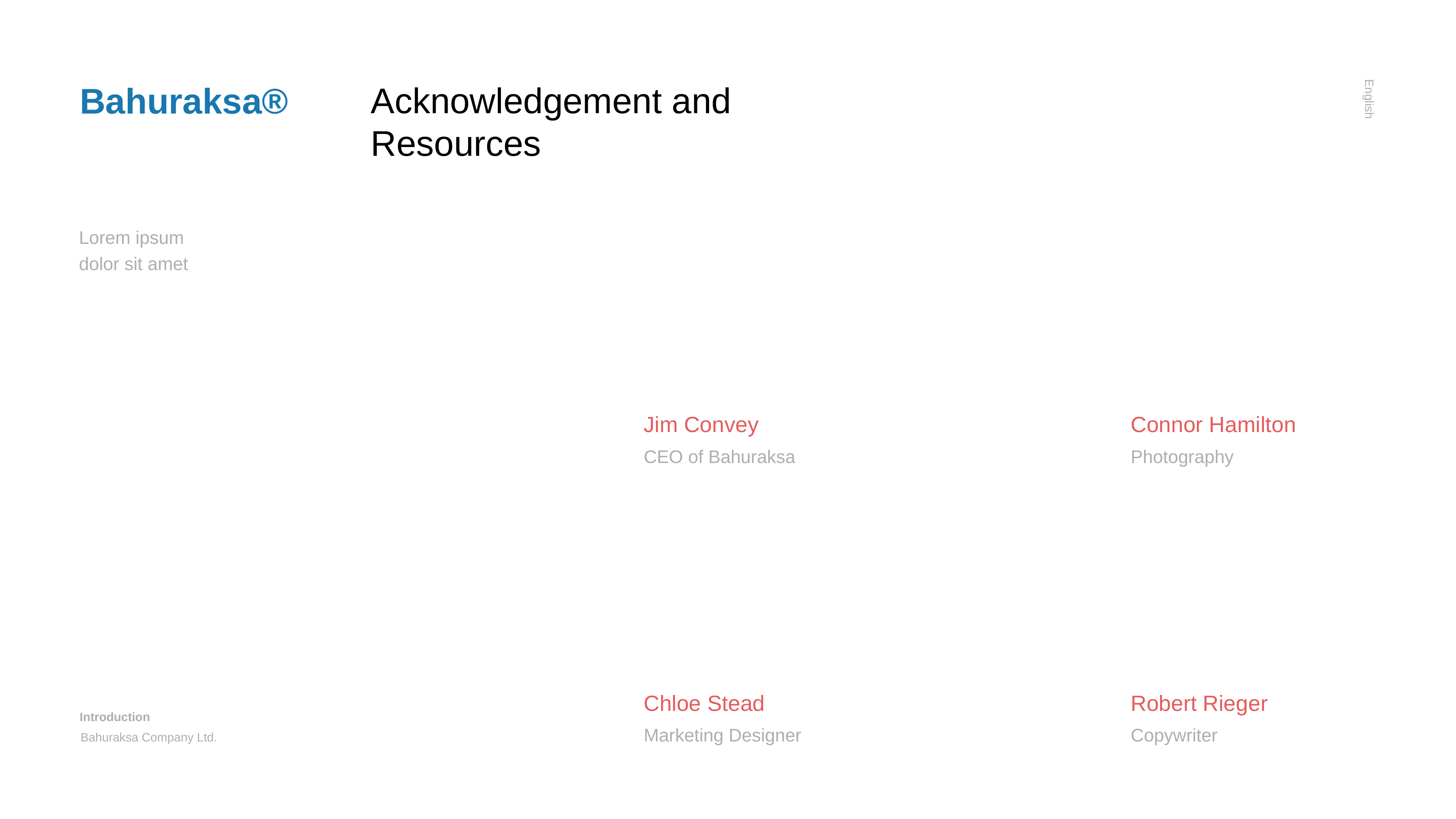

Bahuraksa®
Acknowledgement and Resources
English

Lorem ipsum dolor sit amet
Jim Convey
Connor Hamilton
CEO of Bahuraksa
Photography

Chloe Stead
Robert Rieger
Introduction
Marketing Designer
Copywriter
Bahuraksa Company Ltd.